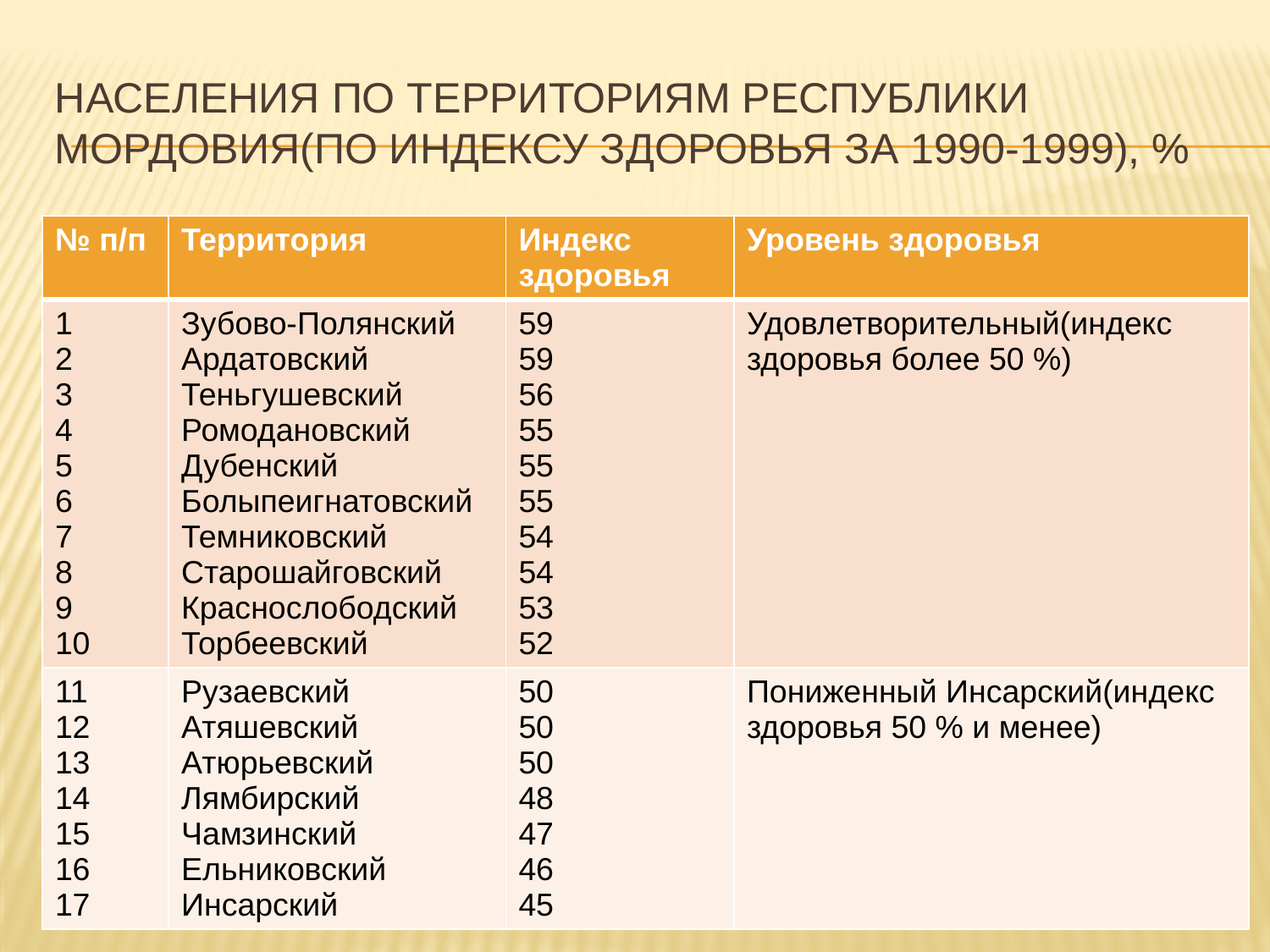

# населения по территориям Республики Мордовия(по индексу здоровья за 1990-1999), %
| № п/п | Территория | Индекс здоровья | Уровень здоровья |
| --- | --- | --- | --- |
| 1 2 3 4 5 6 7 8 9 10 | Зубово-Полянский Ардатовский Теньгушевский Ромодановский Дубенский Болыпеигнатовский Темниковский Старошайговский Краснослободский Торбеевский | 59 59 56 55 55 55 54 54 53 52 | Удовлетворительный(индекс здоровья более 50 %) |
| 11 12 13 14 15 16 17 | Рузаевский Атяшевский Атюрьевский Лямбирский Чамзинский Ельниковский Инсарский | 50 50 50 48 47 46 45 | Пониженный Инсарский(индекс здоровья 50 % и менее) |